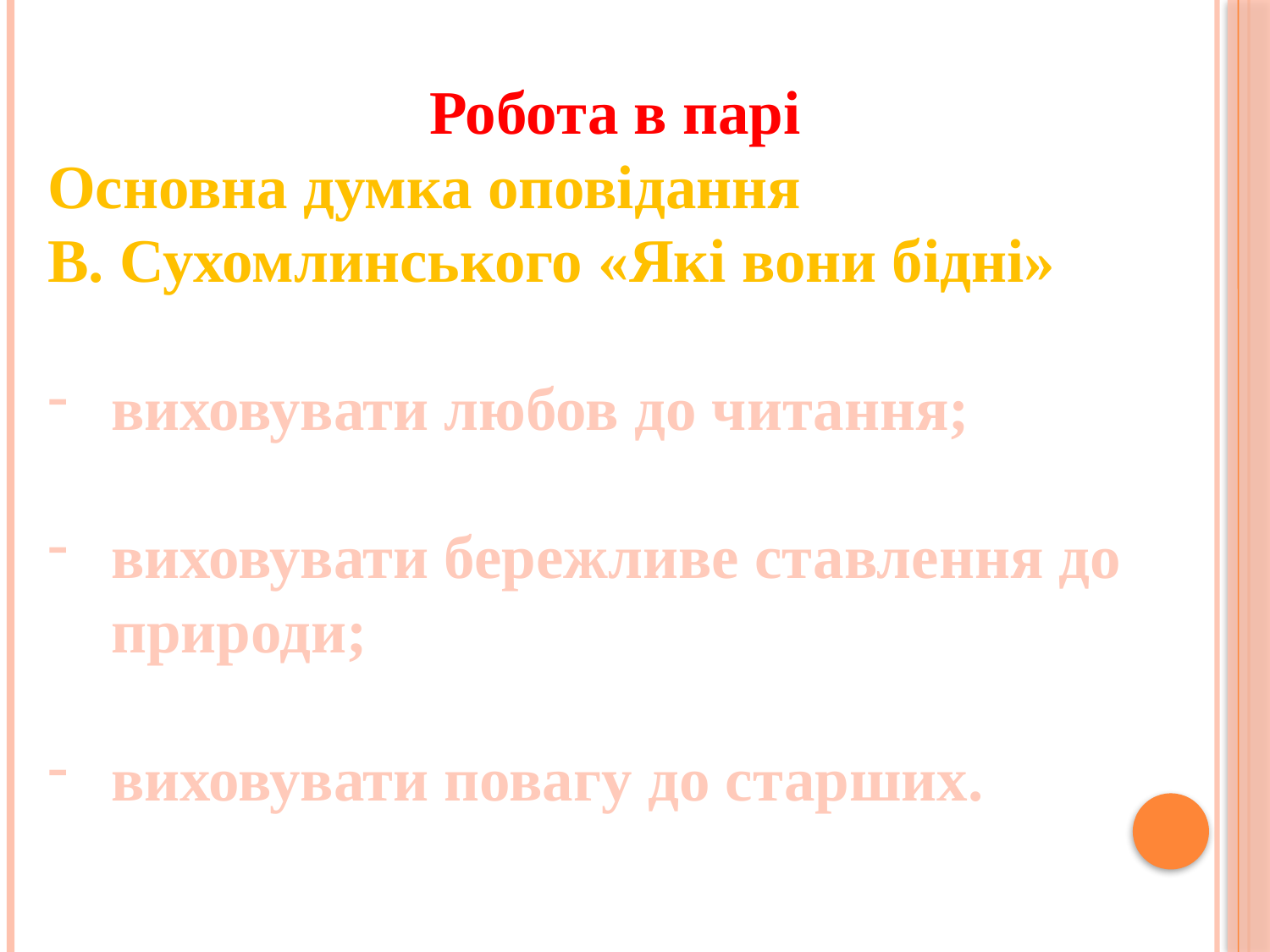

Робота в парі
Основна думка оповідання
В. Сухомлинського «Які вони бідні»

виховувати любов до читання;

виховувати бережливе ставлення до природи;

виховувати повагу до старших.